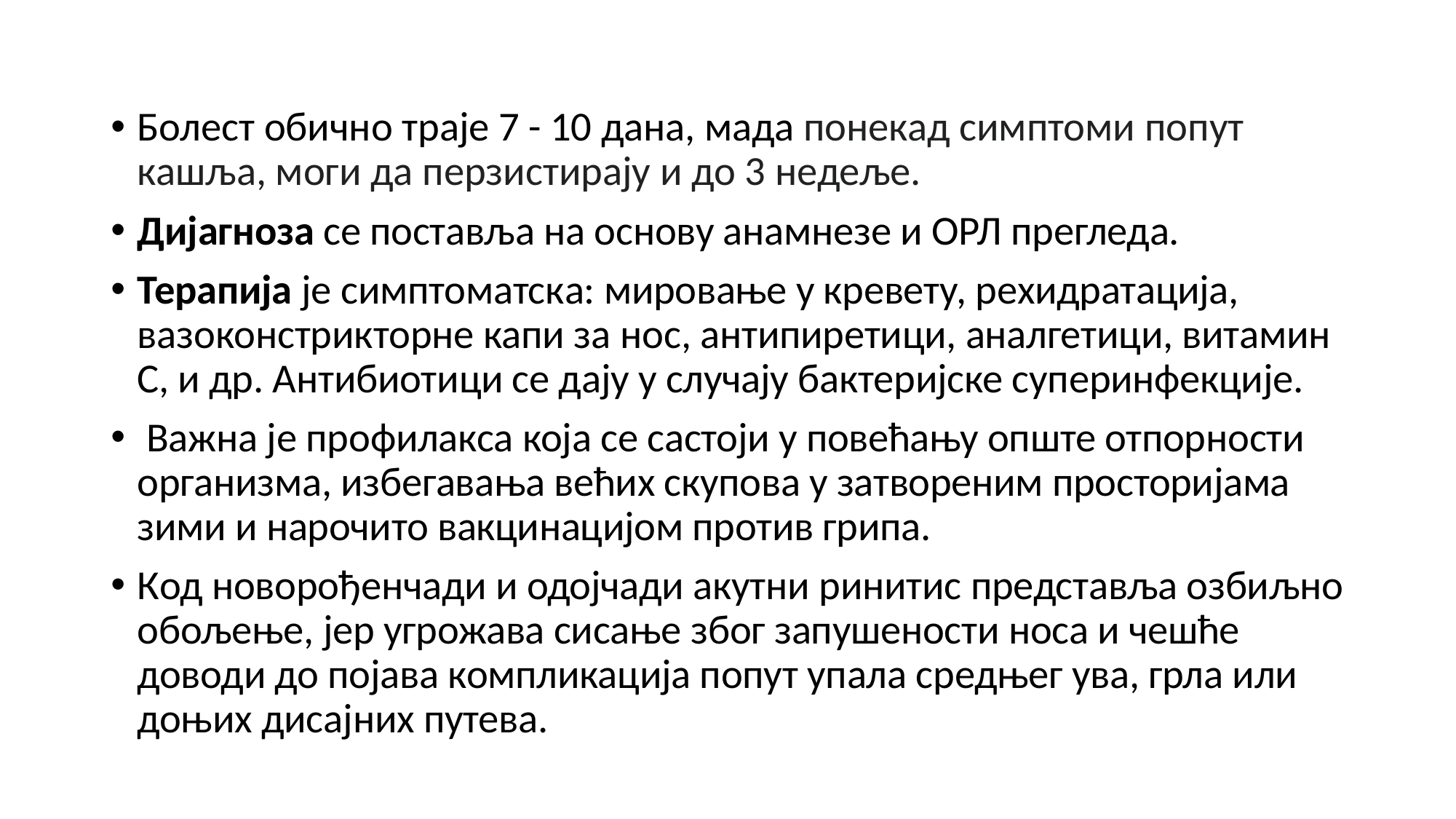

Болест обично траје 7 - 10 дана, мада понекад симптоми попут кашља, моги да перзистирају и до 3 недеље.
Дијагноза се поставља на основу анамнезе и ОРЛ прегледа.
Терапија је симптоматска: мировање у кревету, рехидратација, вазоконстрикторне капи за нос, антипиретици, аналгетици, витамин C, и др. Антибиотици се дају у случају бактеријске суперинфекције.
 Важна је профилакса која се састоји у повећању опште отпорности организма, избегавања већих скупова у затвореним просторијама зими и нарочито вакцинацијом против грипа.
Код новорођенчади и одојчади акутни ринитис представља озбиљно обољење, јер угрожава сисање због запушености носа и чешће доводи до појава компликација попут упала средњег ува, грла или доњих дисајних путева.